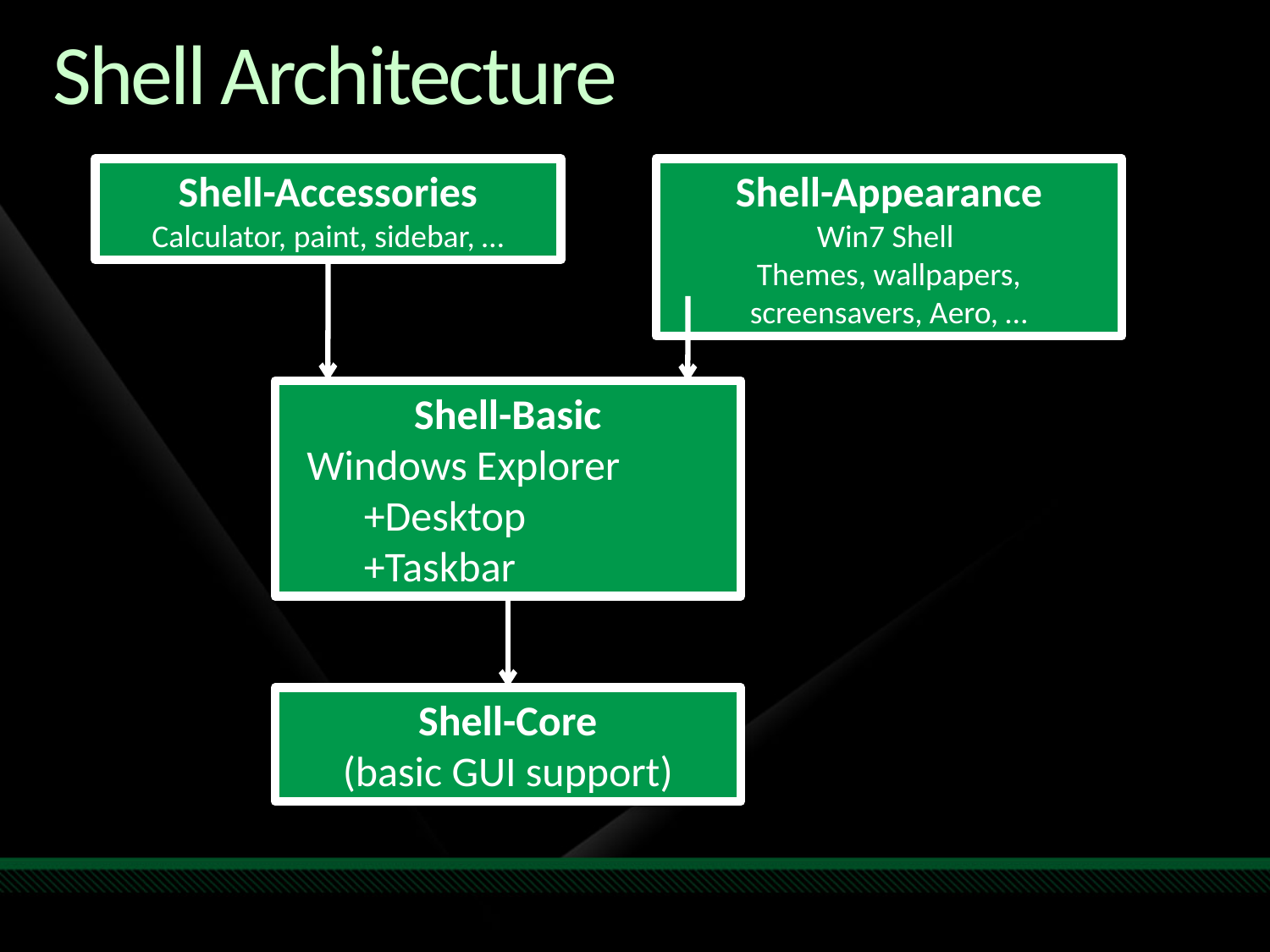

# Shell Architecture
Shell-Accessories
Calculator, paint, sidebar, …
Shell-Appearance
Win7 Shell
Themes, wallpapers, screensavers, Aero, …
Shell-Basic
  Windows Explorer
        +Desktop
        +Taskbar
Shell-Core
(basic GUI support)